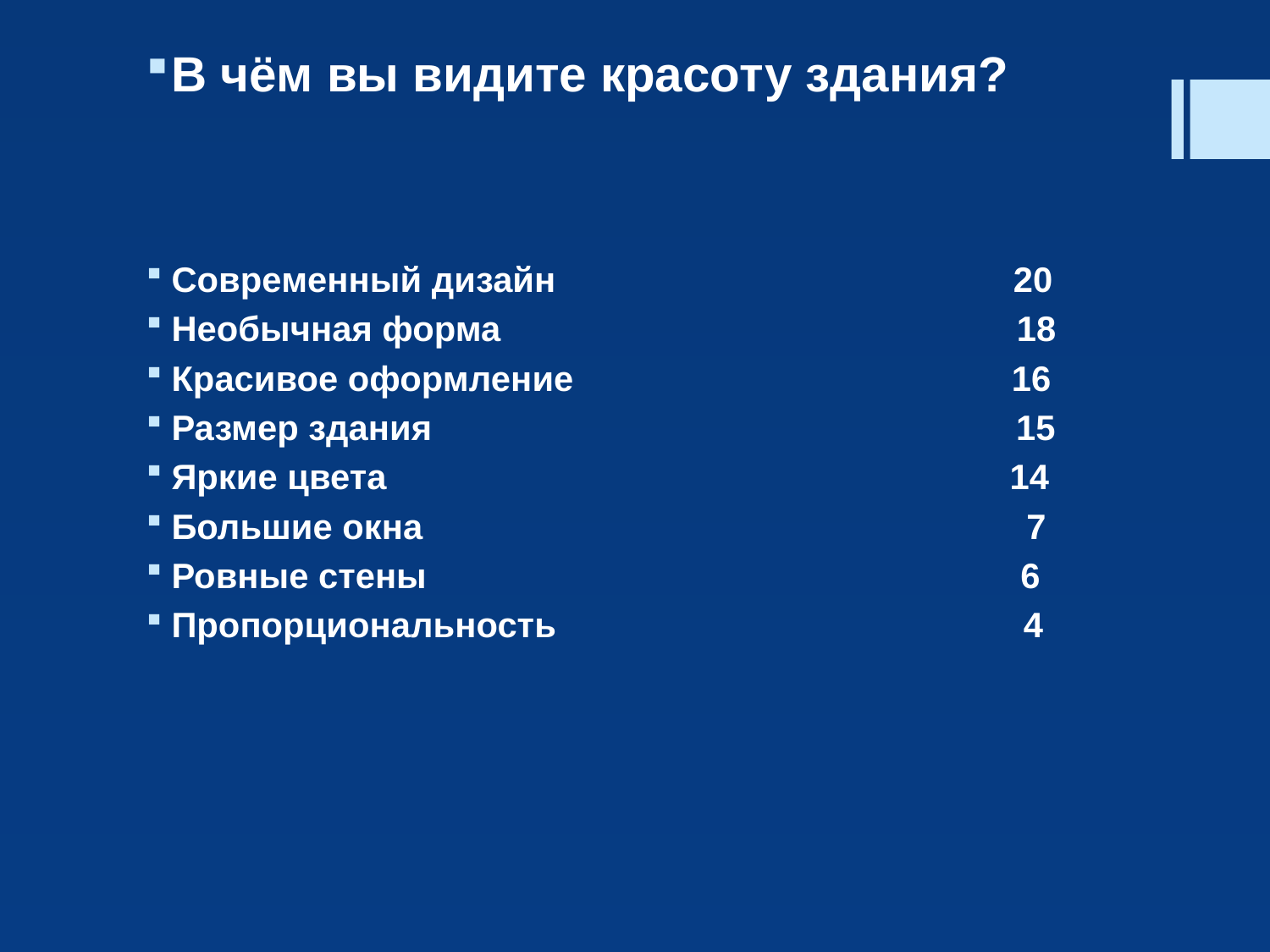

В чём вы видите красоту здания?

Современный дизайн                                               20
Необычная форма                                                     18
Красивое оформление                                             16
Размер здания                                                            15
Яркие цвета                                                                14
Большие окна                                                              7
Ровные стены                                                             6
Пропорциональность                                                4